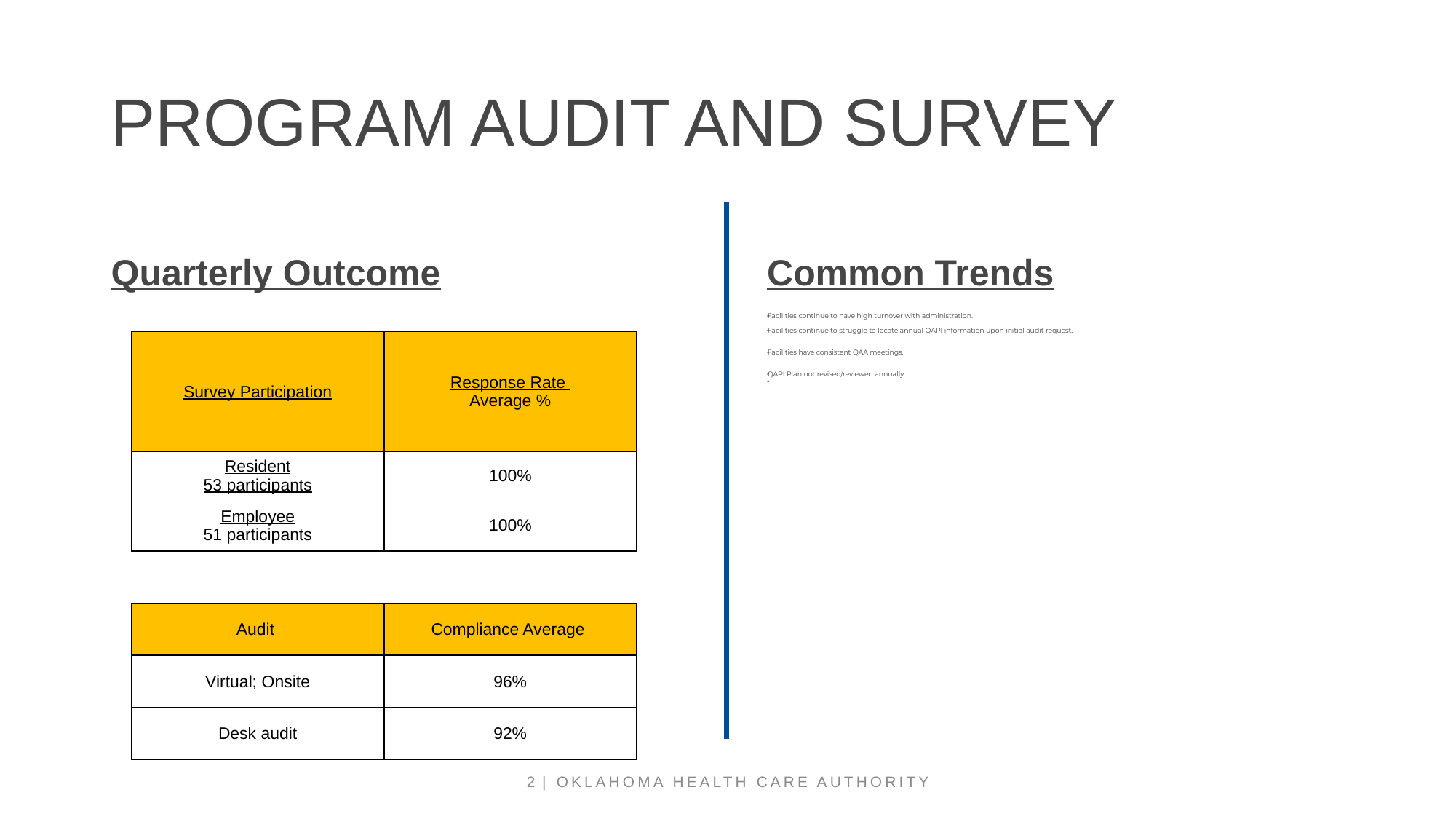

# Program Audit and survey
Quarterly Outcome
Common Trends

Facilities continue to have high turnover with administration.

Facilities continue to struggle to locate annual QAPI information upon initial audit request.

Facilities have consistent QAA meetings.

QAPI Plan not revised/reviewed annually

| Survey Participation | Response Rate Average % |
| --- | --- |
| Resident 53 participants | 100% |
| Employee 51 participants | 100% |
|  |  |
| Audit | Compliance Average |
| Virtual; Onsite | 96% |
| Desk audit | 92% |